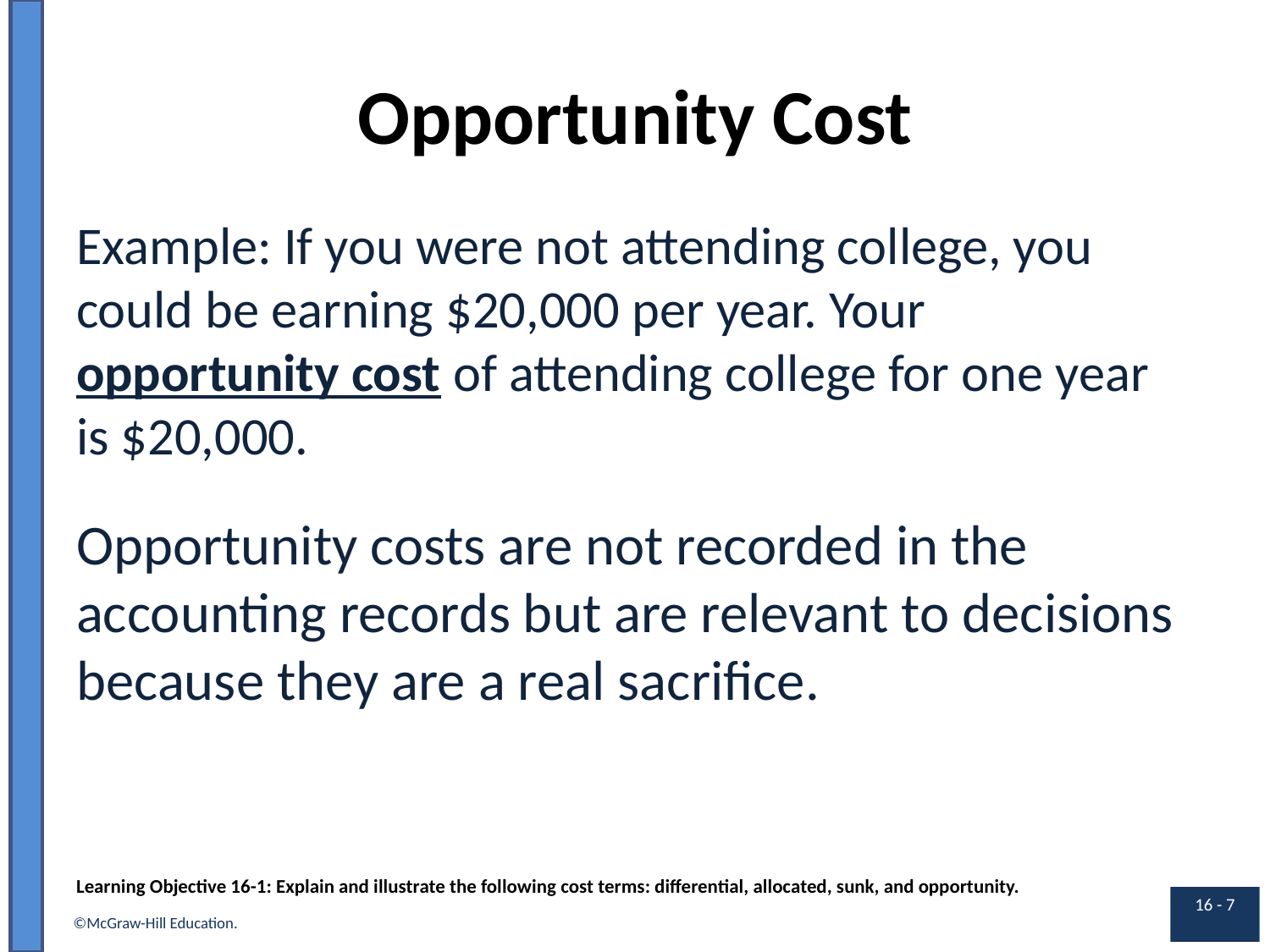

# Opportunity Cost
Example: If you were not attending college, you could be earning $20,000 per year. Your opportunity cost of attending college for one year is $20,000.
Opportunity costs are not recorded in the accounting records but are relevant to decisions because they are a real sacrifice.
Learning Objective 16-1: Explain and illustrate the following cost terms: differential, allocated, sunk, and opportunity.